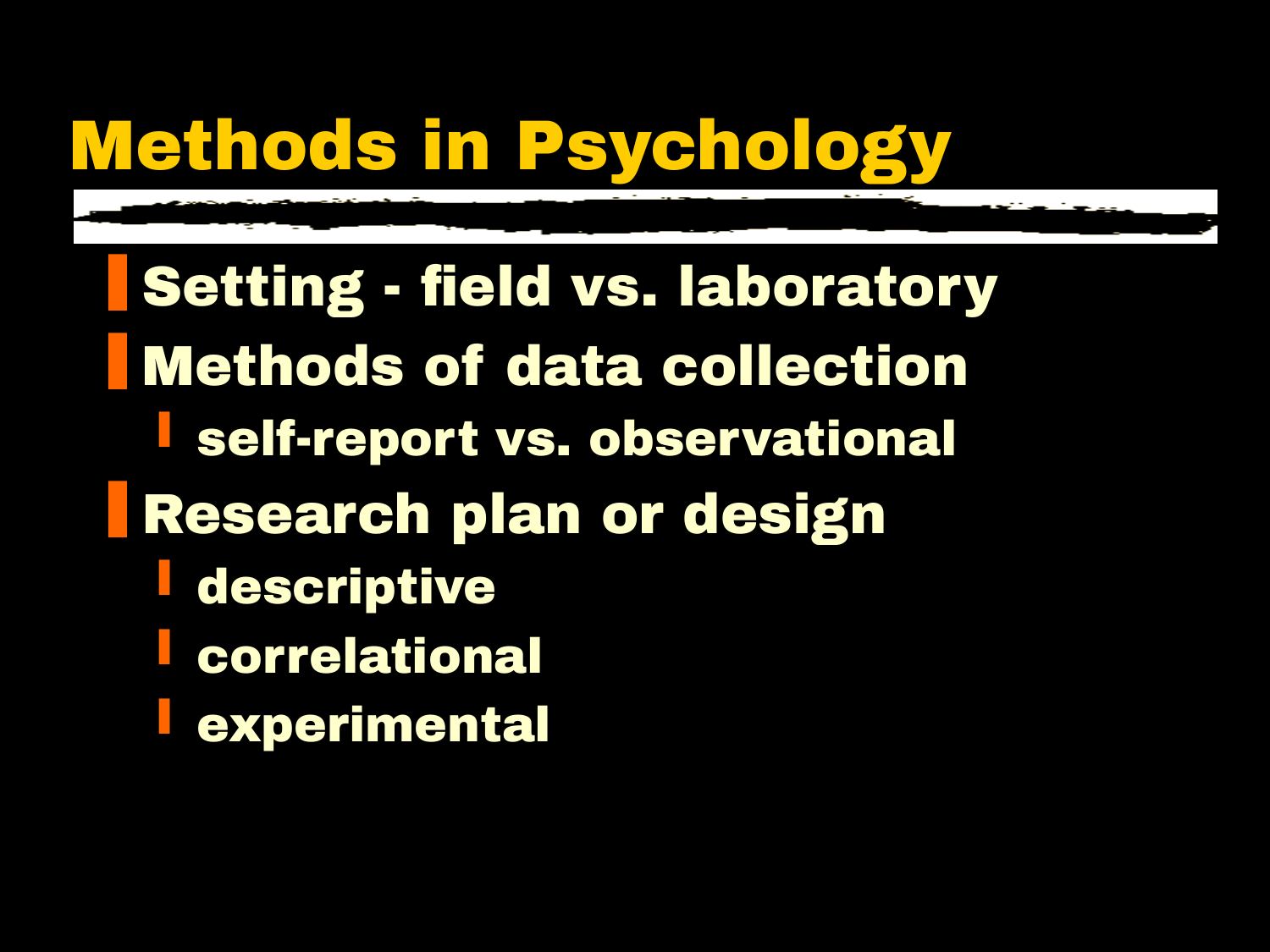

# Methods in Psychology
Setting - field vs. laboratory
Methods of data collection
self-report vs. observational
Research plan or design
descriptive
correlational
experimental